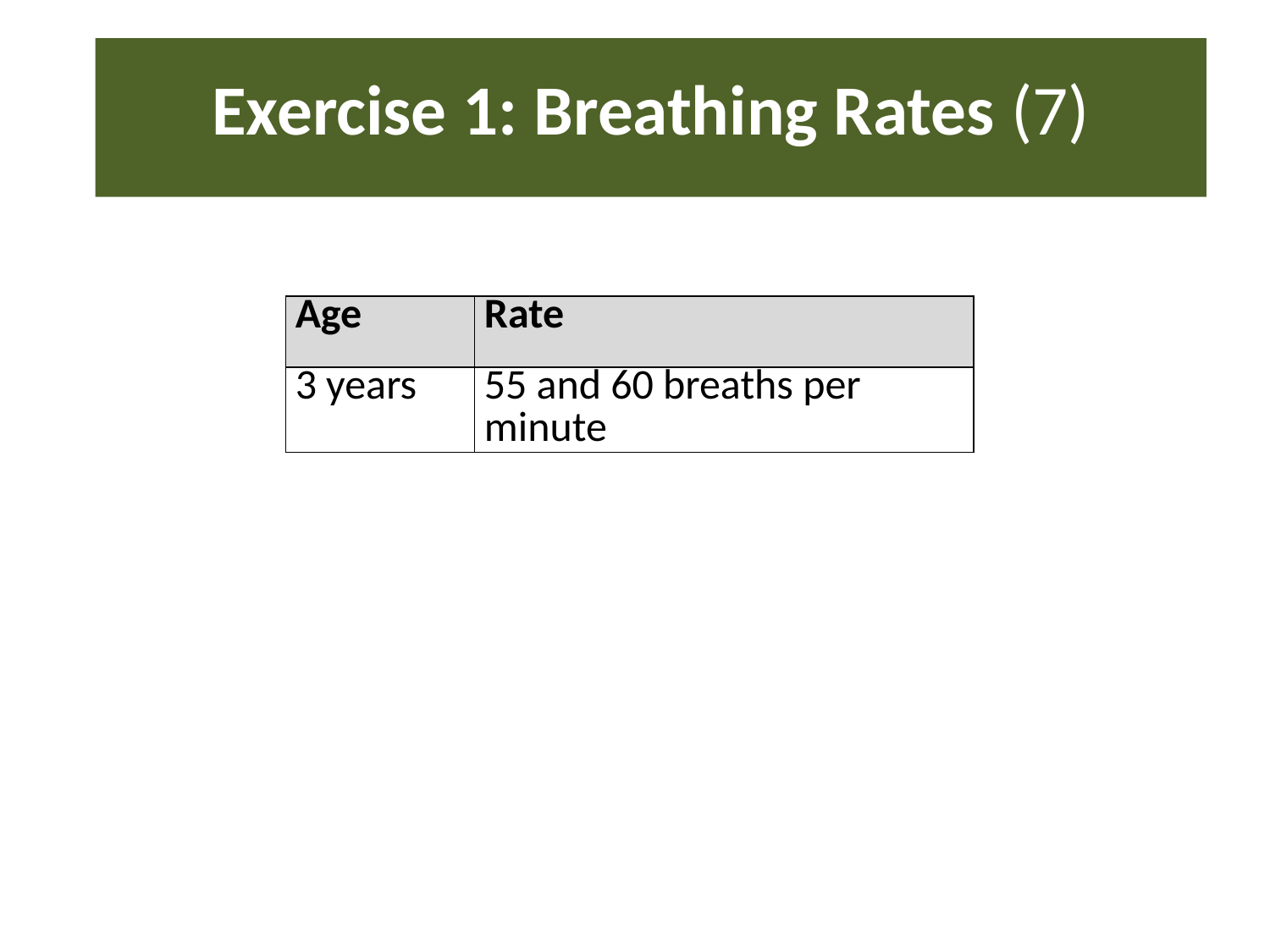

# Exercise 1: Breathing Rates (7)
| Age | Rate |
| --- | --- |
| 3 years | 55 and 60 breaths per minute |